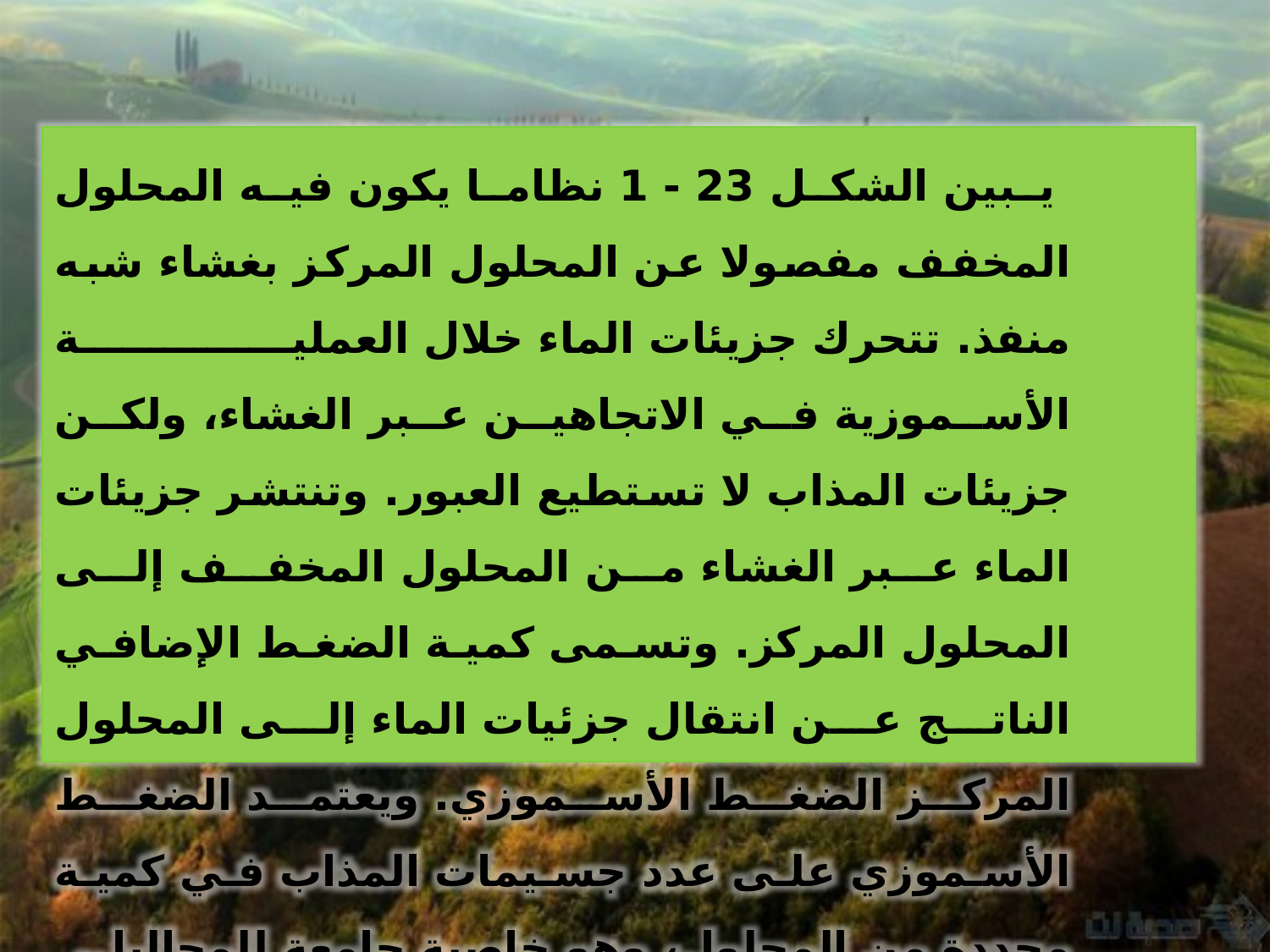

يبين الشكل 23 - 1 نظاما يكون فيه المحلول المخفف مفصولا عن المحلول المركز بغشاء شبه منفذ. تتحرك جزيئات الماء خلال العملية الأسموزية في الاتجاهين عبر الغشاء، ولكن جزيئات المذاب لا تستطيع العبور. وتنتشر جزيئات الماء عبر الغشاء من المحلول المخفف إلى المحلول المركز. وتسمى كمية الضغط الإضافي الناتج عن انتقال جزئيات الماء إلى المحلول المركز الضغط الأسموزي. ويعتمد الضغط الأسموزي على عدد جسيمات المذاب في كمية محددة من المحلول، وهو خاصية جامعة للمحاليل.